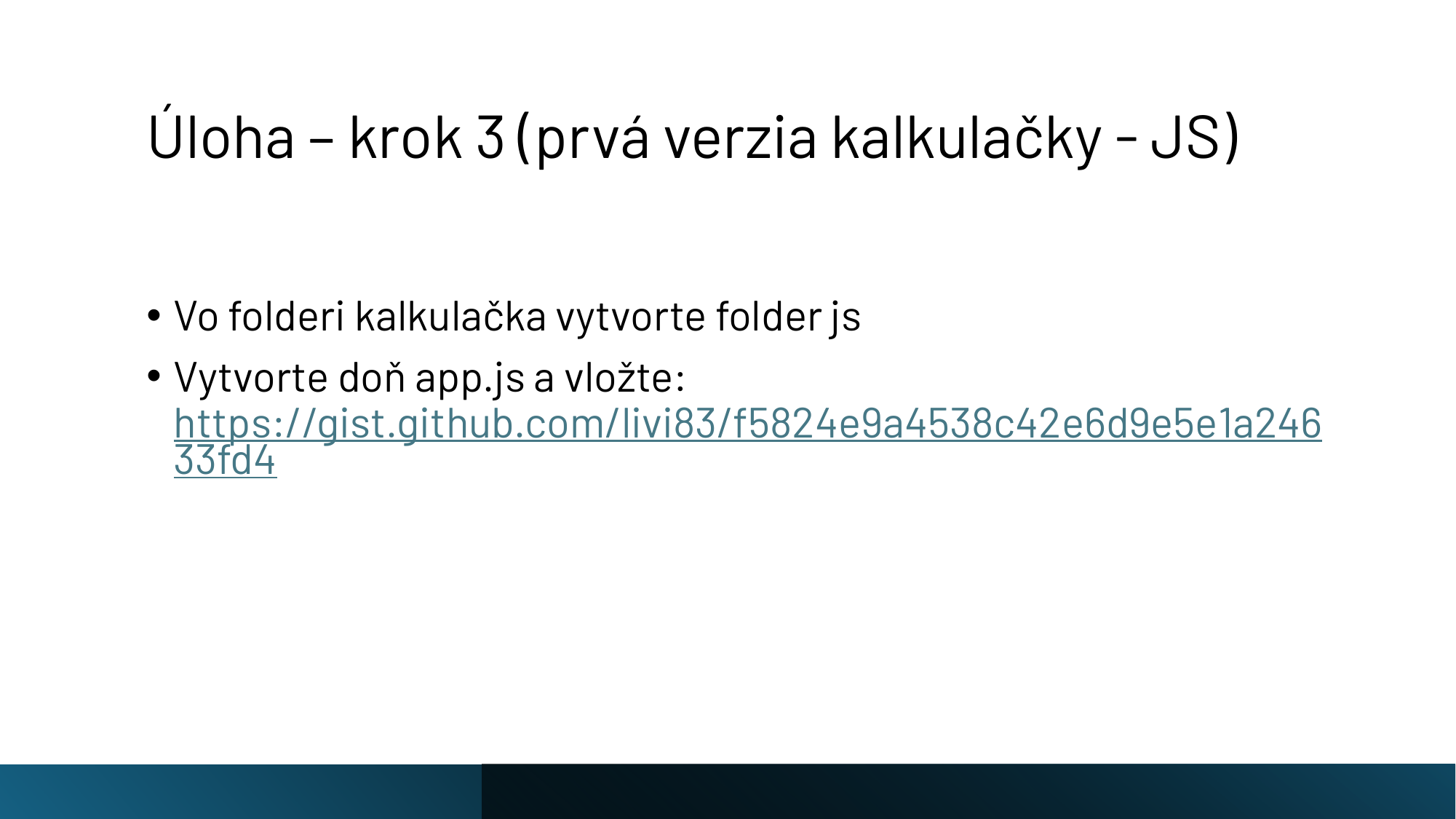

# Úloha – krok 3 (prvá verzia kalkulačky - JS)
Vo folderi kalkulačka vytvorte folder js
Vytvorte doň app.js a vložte: https://gist.github.com/livi83/f5824e9a4538c42e6d9e5e1a24633fd4